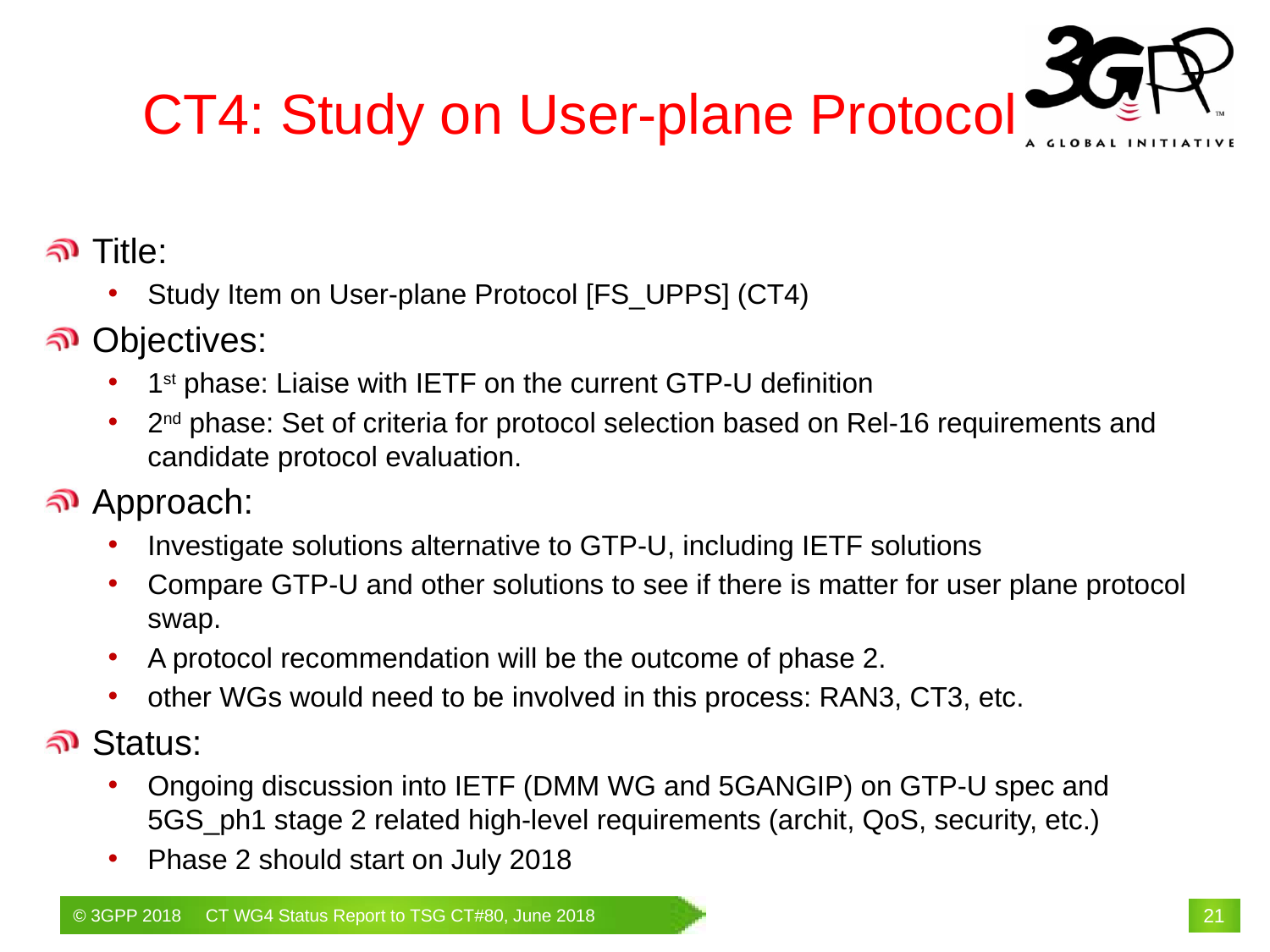

# CT4: Study on User-plane Protocol
Title:
Study Item on User-plane Protocol [FS_UPPS] (CT4)
Objectives:
1st phase: Liaise with IETF on the current GTP-U definition
2nd phase: Set of criteria for protocol selection based on Rel-16 requirements and candidate protocol evaluation.
Approach:
Investigate solutions alternative to GTP-U, including IETF solutions
Compare GTP-U and other solutions to see if there is matter for user plane protocol swap.
A protocol recommendation will be the outcome of phase 2.
other WGs would need to be involved in this process: RAN3, CT3, etc.
Status:
Ongoing discussion into IETF (DMM WG and 5GANGIP) on GTP-U spec and 5GS_ph1 stage 2 related high-level requirements (archit, QoS, security, etc.)
Phase 2 should start on July 2018